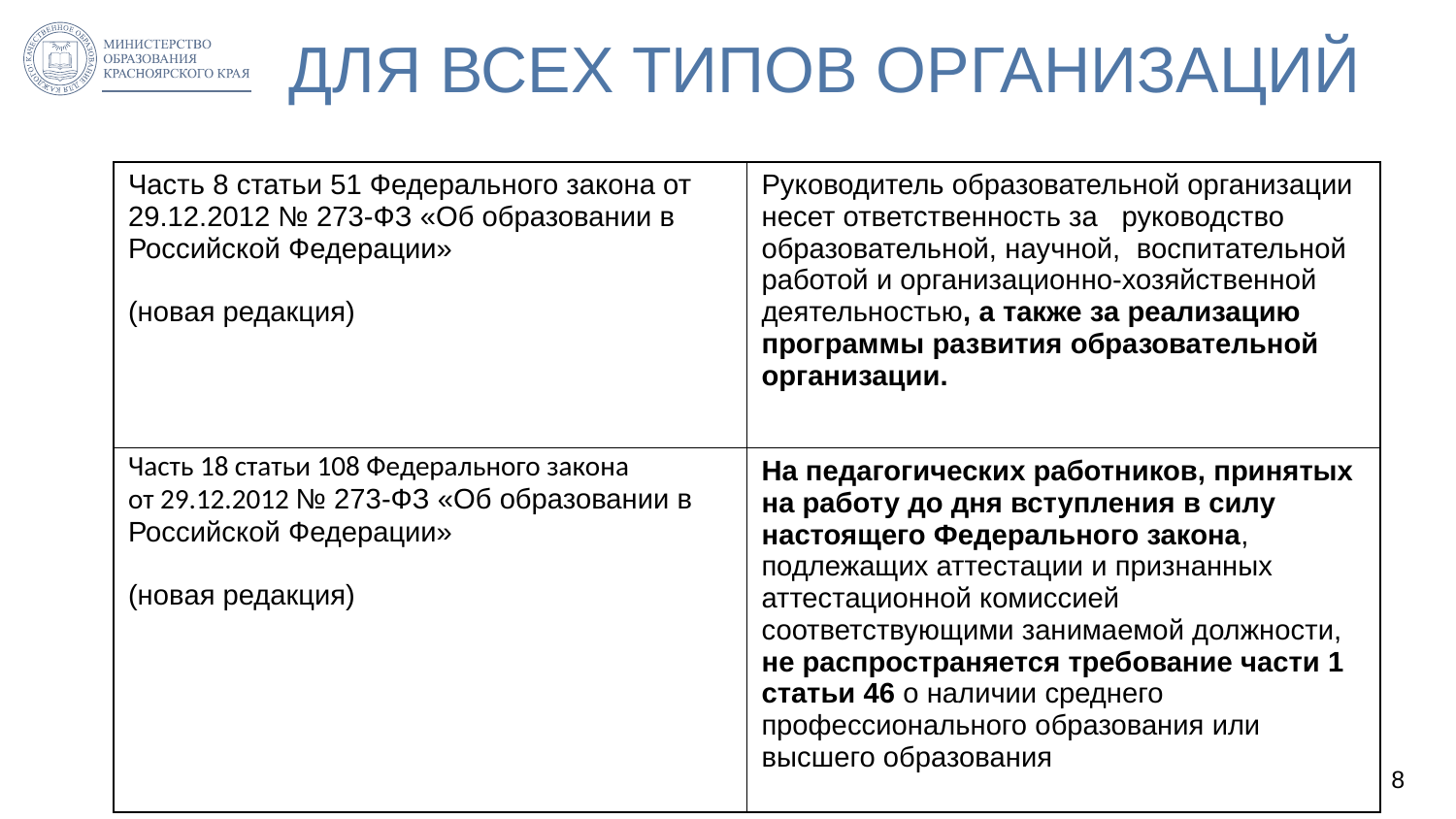

# ДЛЯ ВСЕХ ТИПОВ ОРГАНИЗАЦИЙ
| Часть 8 статьи 51 Федерального закона от 29.12.2012 № 273-ФЗ «Об образовании в Российской Федерации» (новая редакция) | Руководитель образовательной организации несет ответственность за руководство образовательной, научной, воспитательной работой и организационно-хозяйственной деятельностью, а также за реализацию программы развития образовательной организации. |
| --- | --- |
| Часть 18 статьи 108 Федерального закона от 29.12.2012 № 273-ФЗ «Об образовании в Российской Федерации» (новая редакция) | На педагогических работников, принятых на работу до дня вступления в силу настоящего Федерального закона, подлежащих аттестации и признанных аттестационной комиссией соответствующими занимаемой должности, не распространяется требование части 1 статьи 46 о наличии среднего профессионального образования или высшего образования |
8